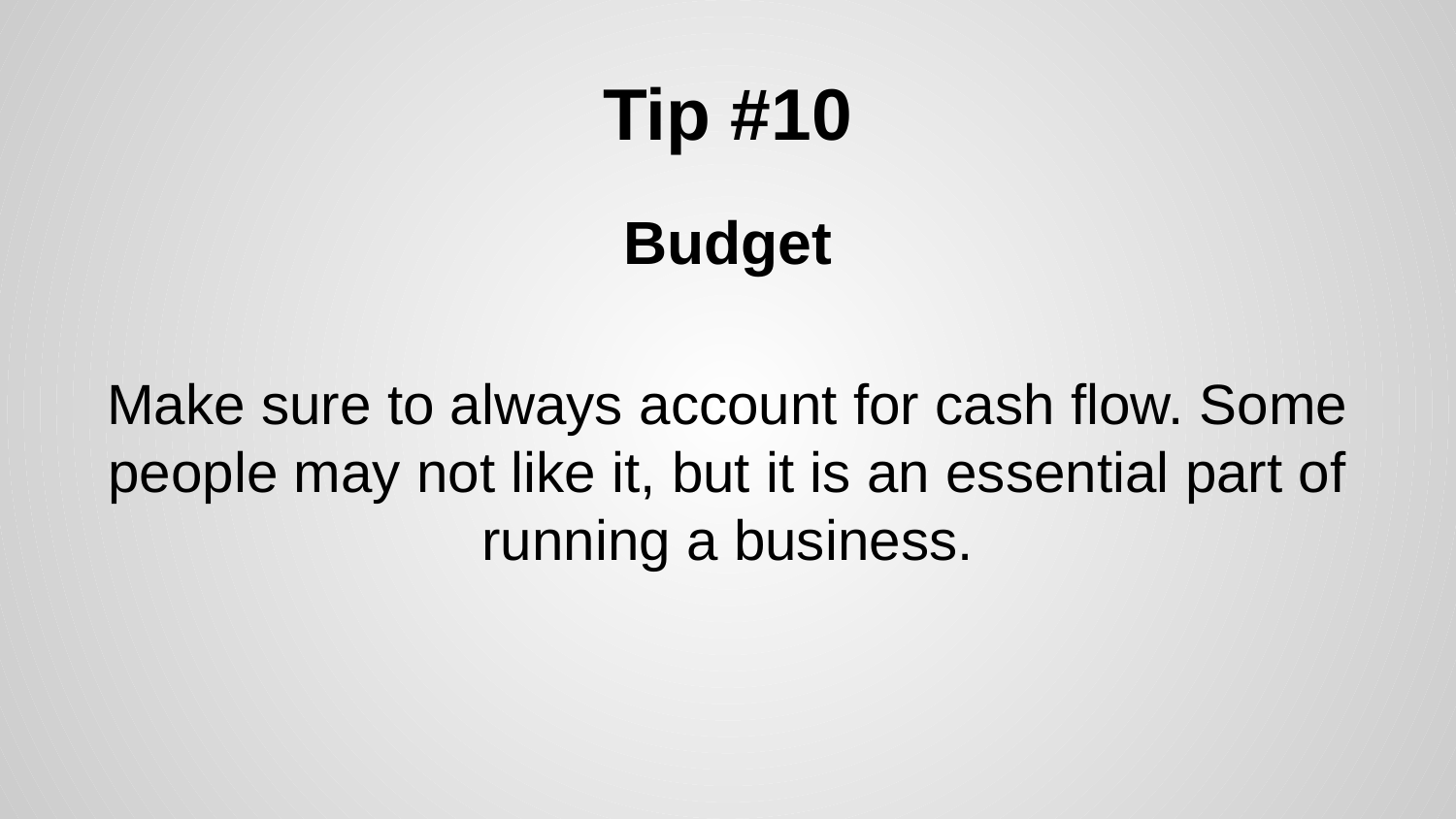

# Tip #10
Budget

Make sure to always account for cash flow. Some people may not like it, but it is an essential part of running a business.